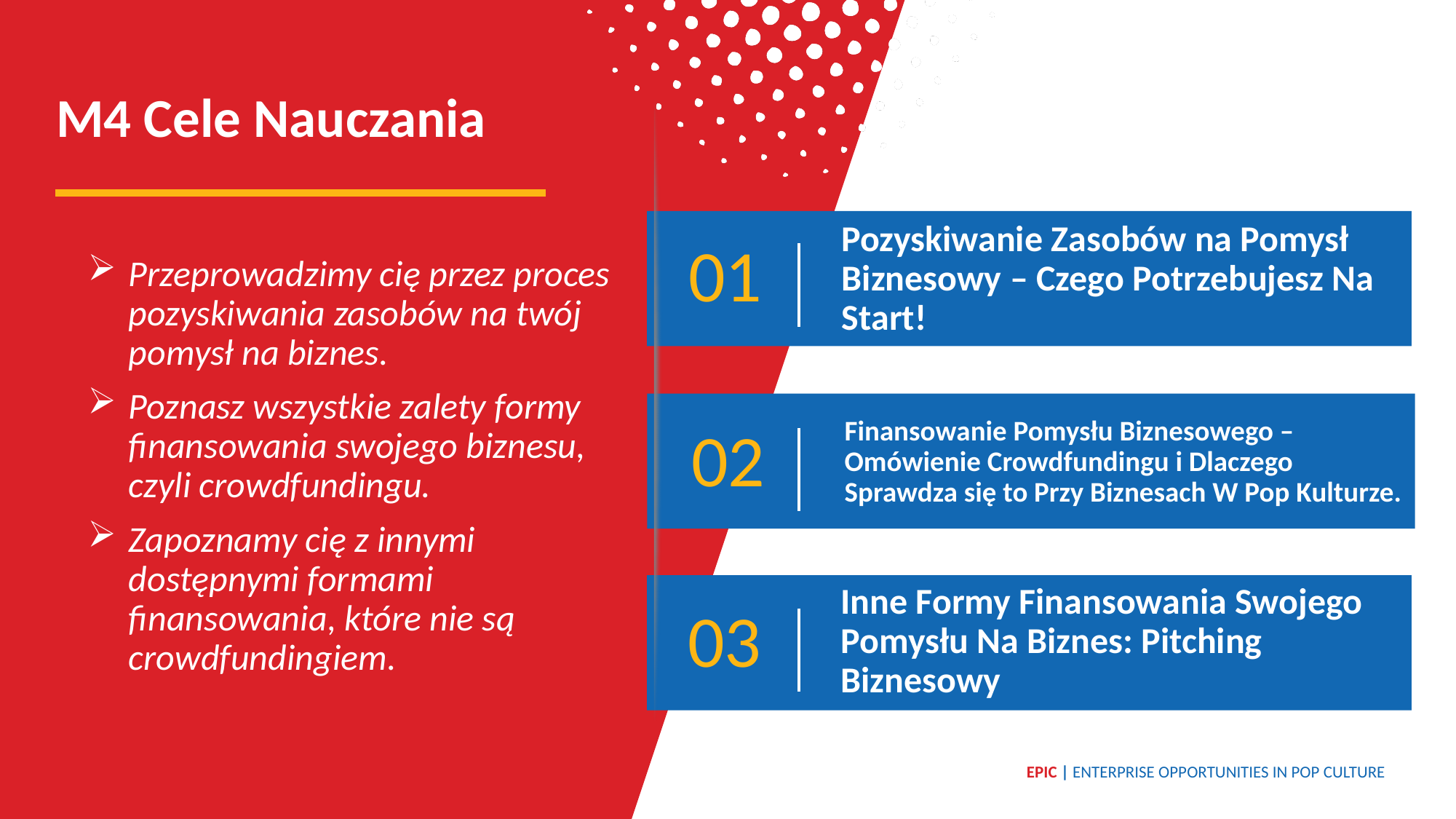

M4 Cele Nauczania
01
Pozyskiwanie Zasobów na Pomysł Biznesowy – Czego Potrzebujesz Na Start!
Przeprowadzimy cię przez proces pozyskiwania zasobów na twój pomysł na biznes.
Poznasz wszystkie zalety formy finansowania swojego biznesu, czyli crowdfundingu.
Zapoznamy cię z innymi dostępnymi formami finansowania, które nie są crowdfundingiem.

Finansowanie Pomysłu Biznesowego – Omówienie Crowdfundingu i Dlaczego Sprawdza się to Przy Biznesach W Pop Kulturze.
02
Inne Formy Finansowania Swojego Pomysłu Na Biznes: Pitching Biznesowy
03